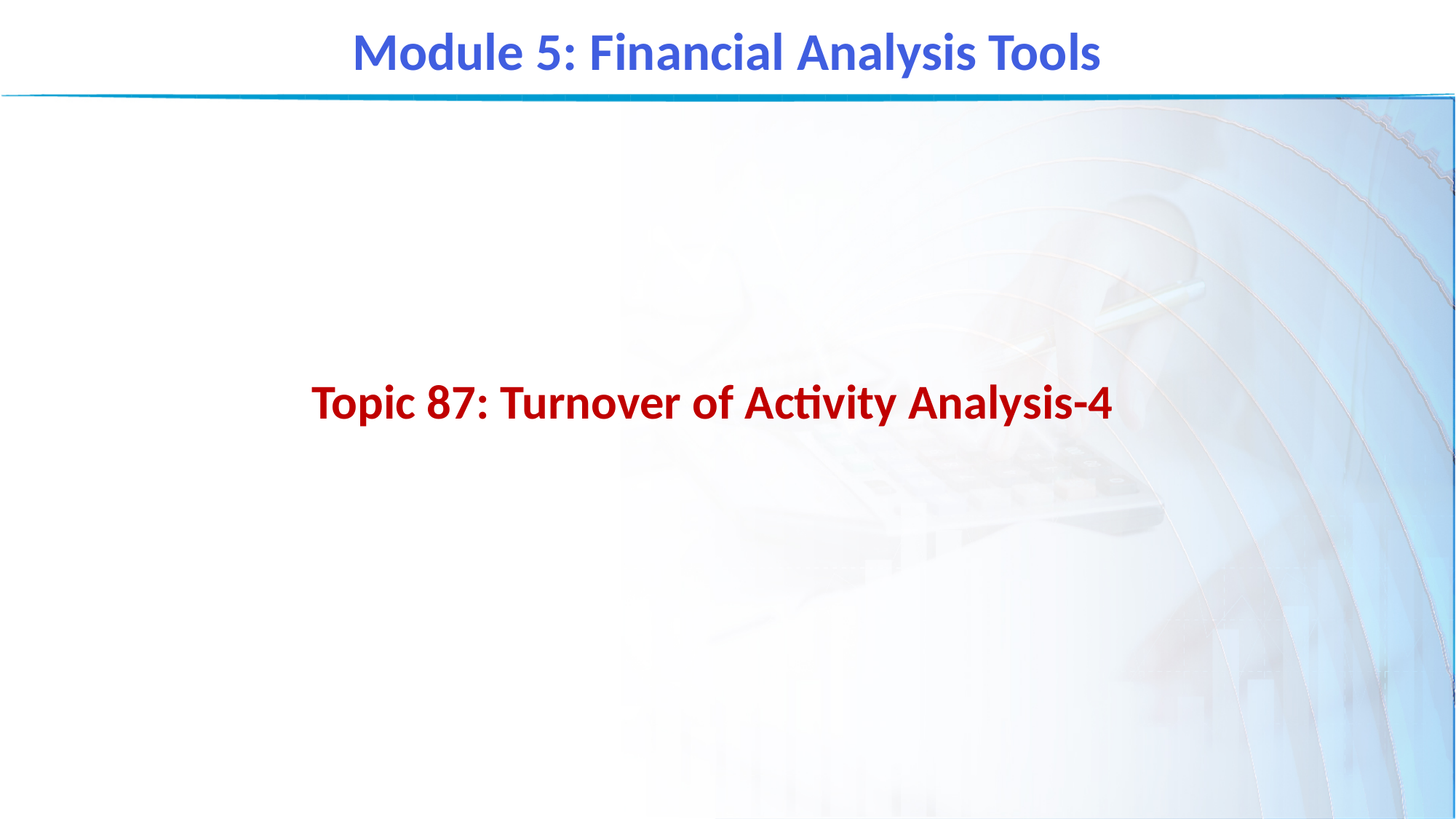

Module 5: Financial Analysis Tools
Topic 87: Turnover of Activity Analysis-4